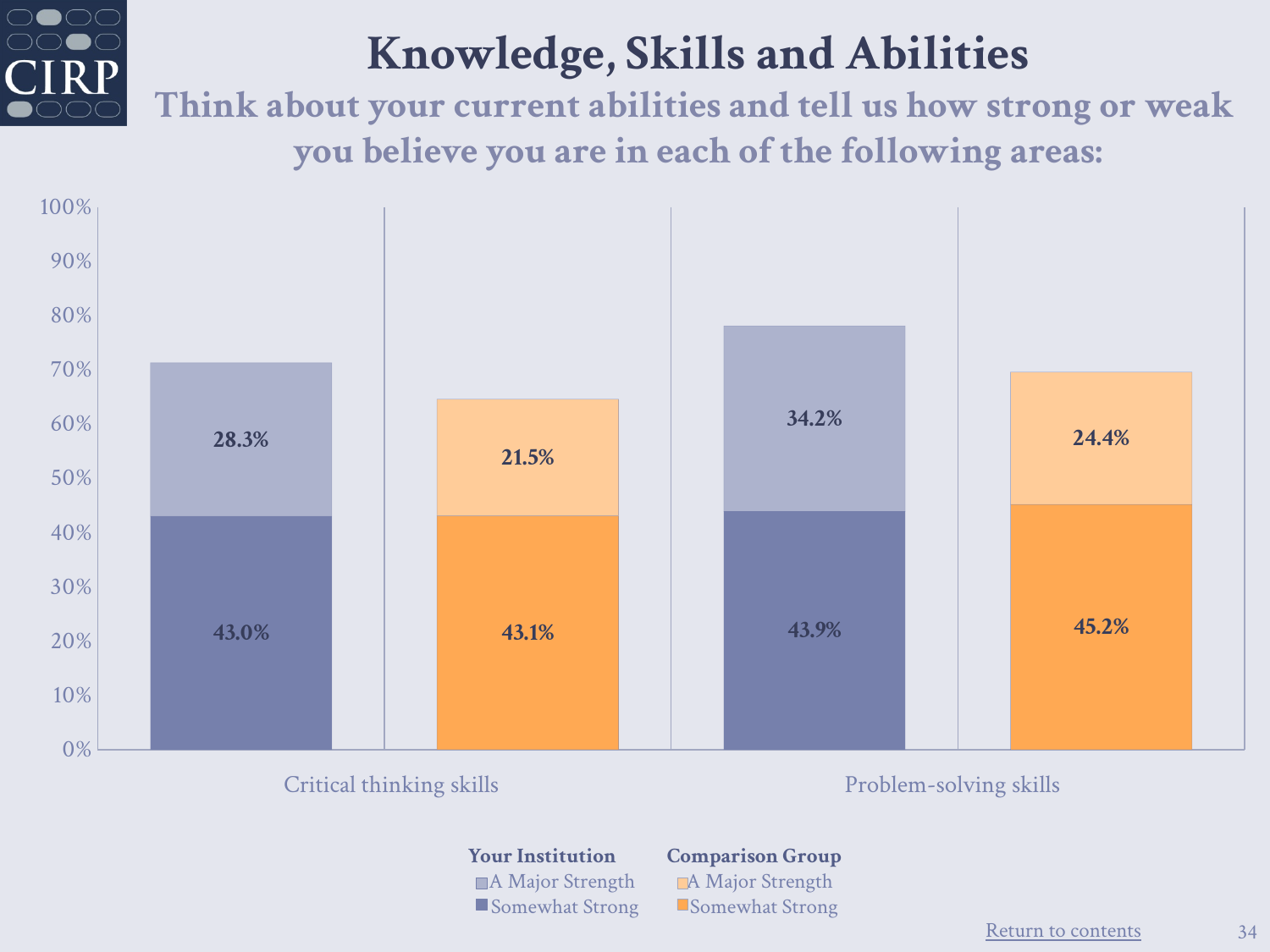

# Knowledge, Skills and Abilities Think about your current abilities and tell us how strong or weak you believe you are in each of the following areas:

### Chart

| Category | Somewhat Strong | A Major Strength |
|---|---|---|
| Your Institution | 0.43 | 0.283 |
| Comparison Group | 0.431 | 0.215 |
| Your Institution | 0.439 | 0.342 |
| Comparison Group | 0.452 | 0.244 |
Critical thinking skills
Problem-solving skills
Your Institution            Comparison Group
     A Major Strength           A Major Strength
     Somewhat Strong           Somewhat Strong

34